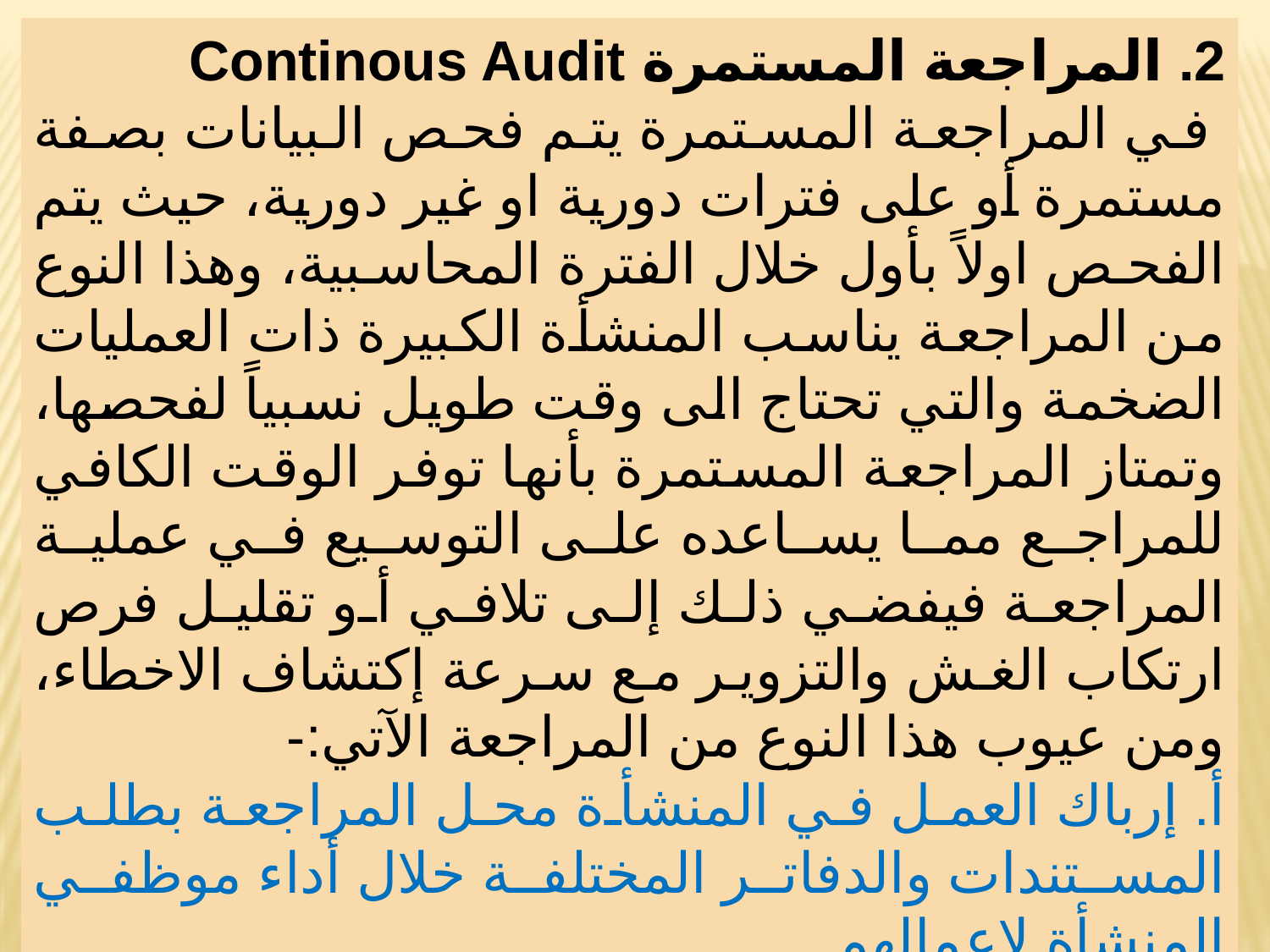

2. المراجعة المستمرة Continous Audit
 في المراجعة المستمرة يتم فحص البيانات بصفة مستمرة أو على فترات دورية او غير دورية، حيث يتم الفحص اولاً بأول خلال الفترة المحاسبية، وهذا النوع من المراجعة يناسب المنشأة الكبيرة ذات العمليات الضخمة والتي تحتاج الى وقت طويل نسبياً لفحصها، وتمتاز المراجعة المستمرة بأنها توفر الوقت الكافي للمراجع مما يساعده على التوسيع في عملية المراجعة فيفضي ذلك إلى تلافي أو تقليل فرص ارتكاب الغش والتزوير مع سرعة إكتشاف الاخطاء، ومن عيوب هذا النوع من المراجعة الآتي:-
أ. إرباك العمل في المنشأة محل المراجعة بطلب المستندات والدفاتر المختلفة خلال أداء موظفي المنشأة لاعمالهم.
 ب. توطيد العلاقات الانسانية بين مساعدي المراجع وموظفي المنشأة مما يؤثر على كفاءة عملية المراجعة .